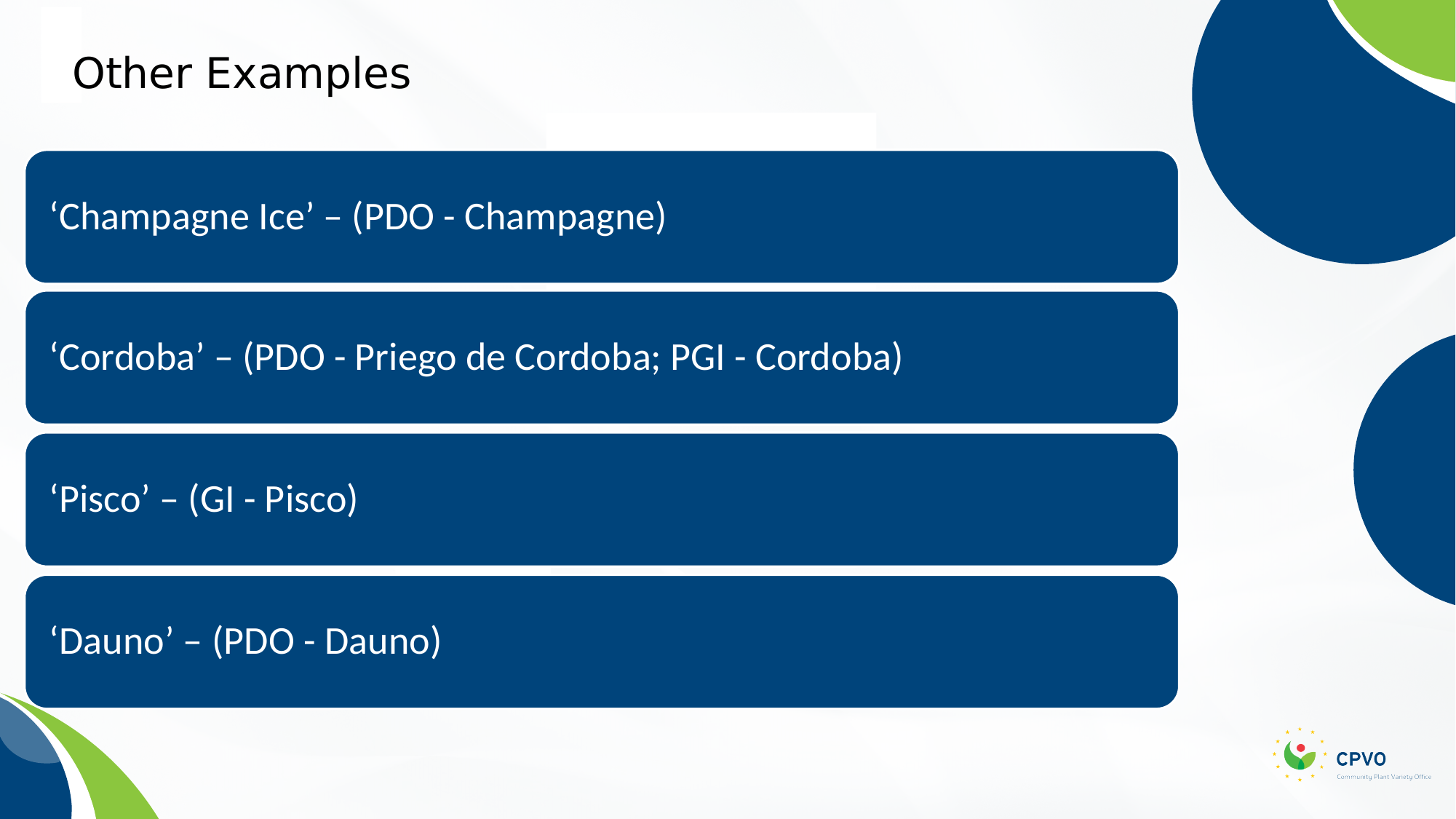

Other Examples

‘Champagne Ice’ – (PDO - Champagne)
‘Cordoba’ – (PDO - Priego de Cordoba; PGI - Cordoba)
‘Pisco’ – (GI - Pisco)
‘Dauno’ – (PDO - Dauno)